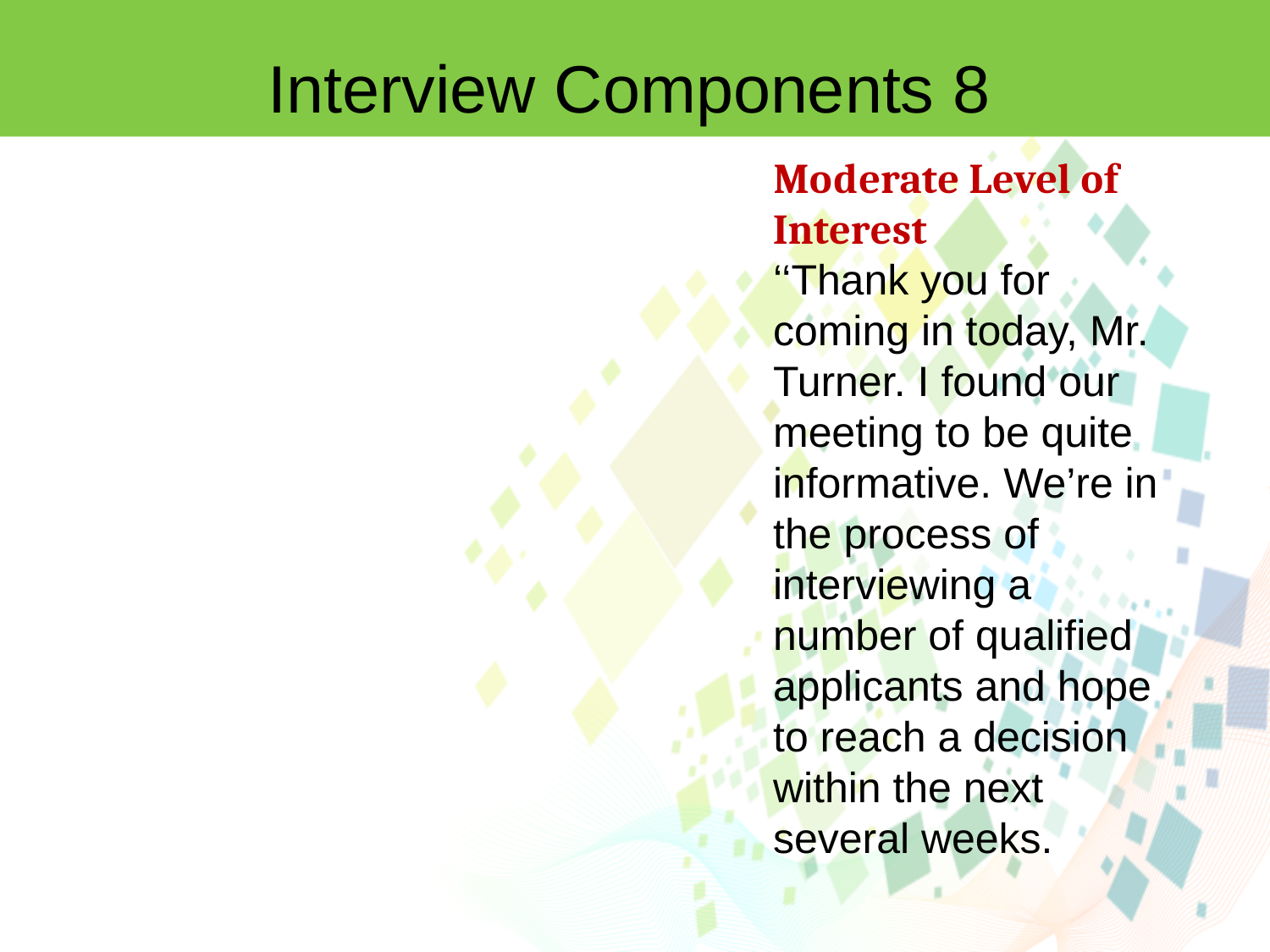

Interview Components 8
Moderate Level of Interest
‘‘Thank you for coming in today, Mr. Turner. I found our meeting to be quite
informative. We’re in the process of interviewing a number of qualified applicants and hope to reach a decision within the next several weeks.